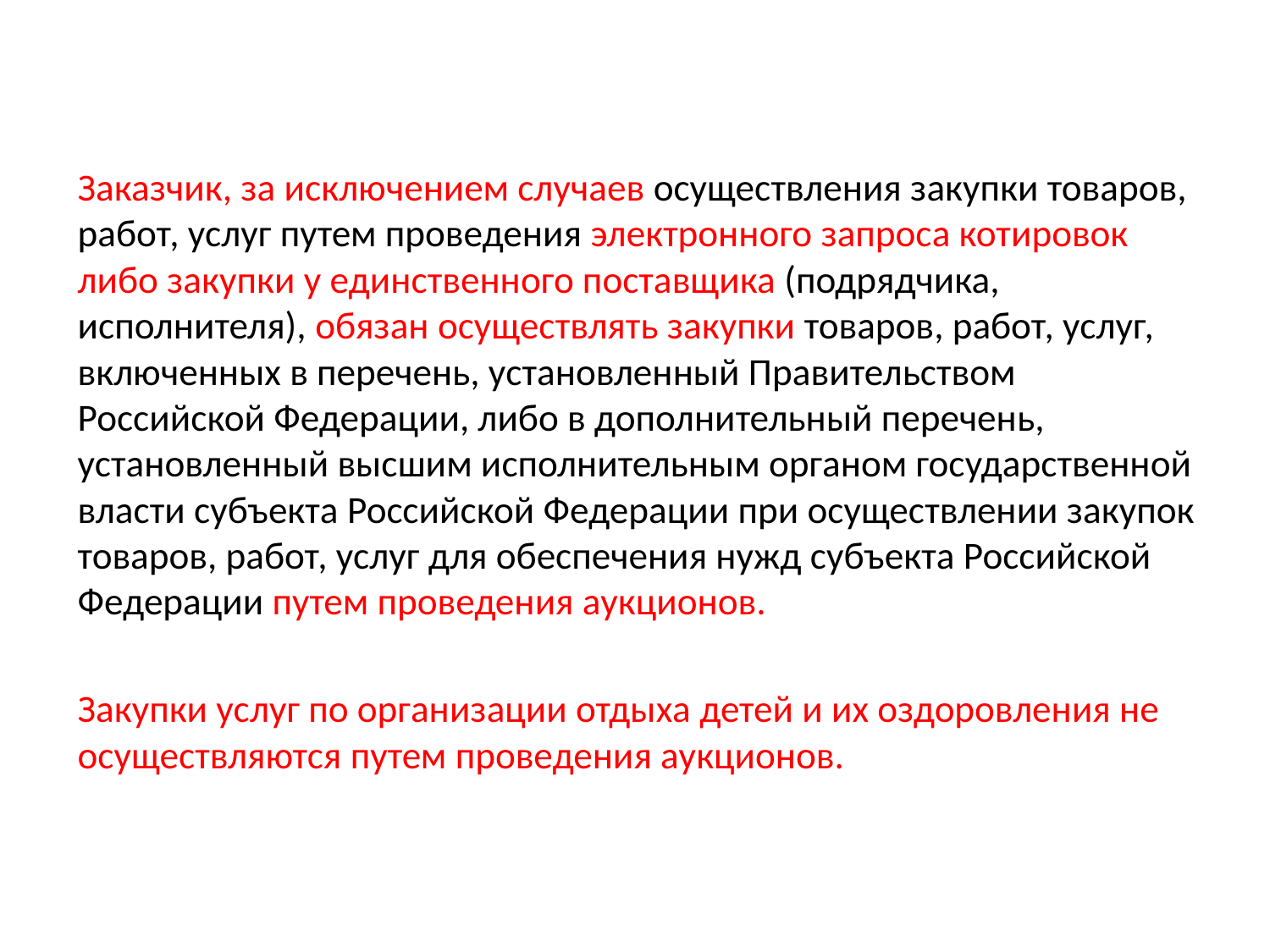

Заказчик, за исключением случаев осуществления закупки товаров, работ, услуг путем проведения электронного запроса котировок либо закупки у единственного поставщика (подрядчика, исполнителя), обязан осуществлять закупки товаров, работ, услуг, включенных в перечень, установленный Правительством Российской Федерации, либо в дополнительный перечень, установленный высшим исполнительным органом государственной власти субъекта Российской Федерации при осуществлении закупок товаров, работ, услуг для обеспечения нужд субъекта Российской Федерации путем проведения аукционов.

Закупки услуг по организации отдыха детей и их оздоровления не осуществляются путем проведения аукционов.